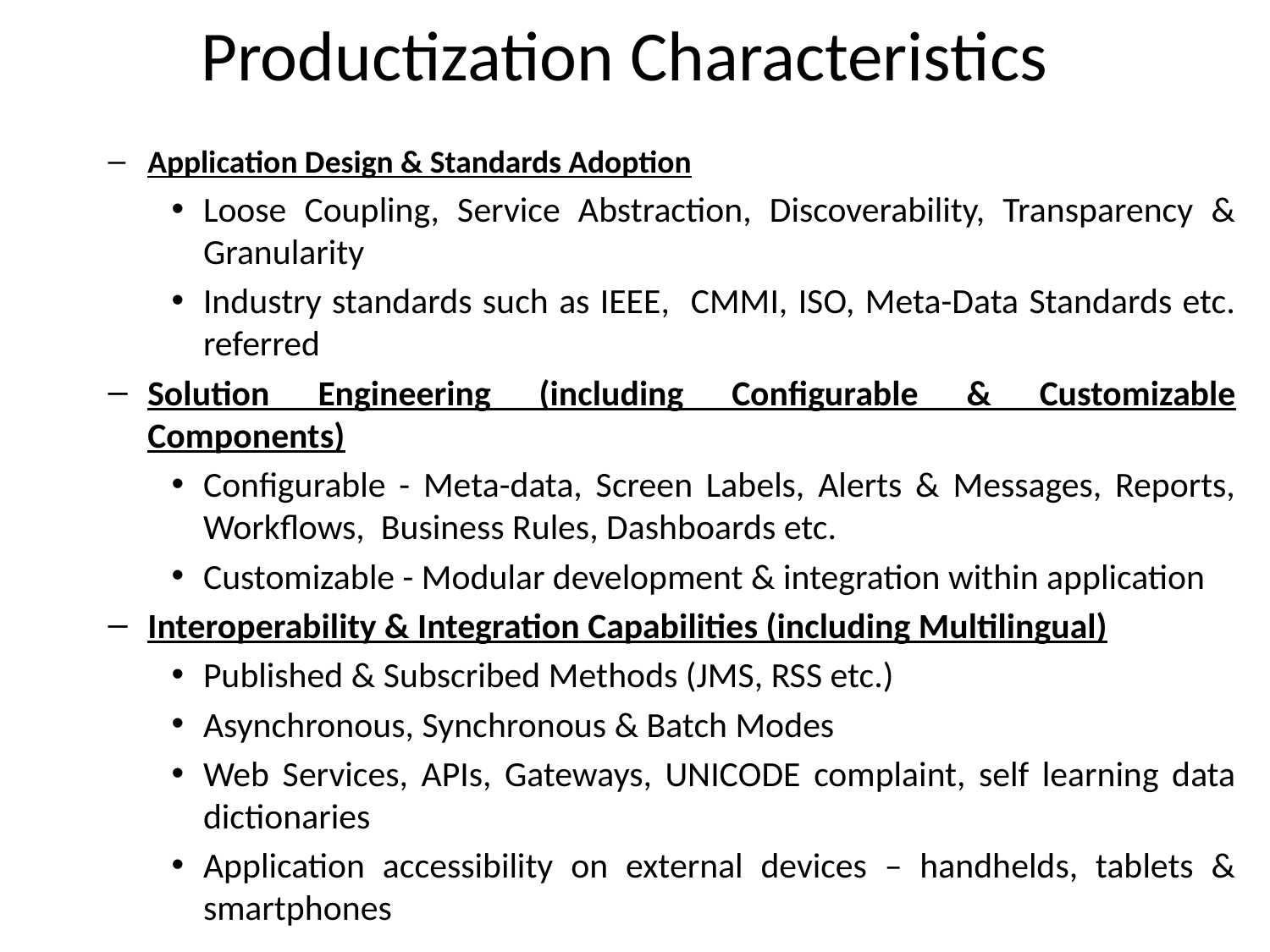

# Productization Characteristics
Application Design & Standards Adoption
Loose Coupling, Service Abstraction, Discoverability, Transparency & Granularity
Industry standards such as IEEE,  CMMI, ISO, Meta-Data Standards etc. referred
Solution Engineering (including Configurable & Customizable Components)
Configurable - Meta-data, Screen Labels, Alerts & Messages, Reports, Workflows,  Business Rules, Dashboards etc.
Customizable - Modular development & integration within application
Interoperability & Integration Capabilities (including Multilingual)
Published & Subscribed Methods (JMS, RSS etc.)
Asynchronous, Synchronous & Batch Modes
Web Services, APIs, Gateways, UNICODE complaint, self learning data dictionaries
Application accessibility on external devices – handhelds, tablets & smartphones